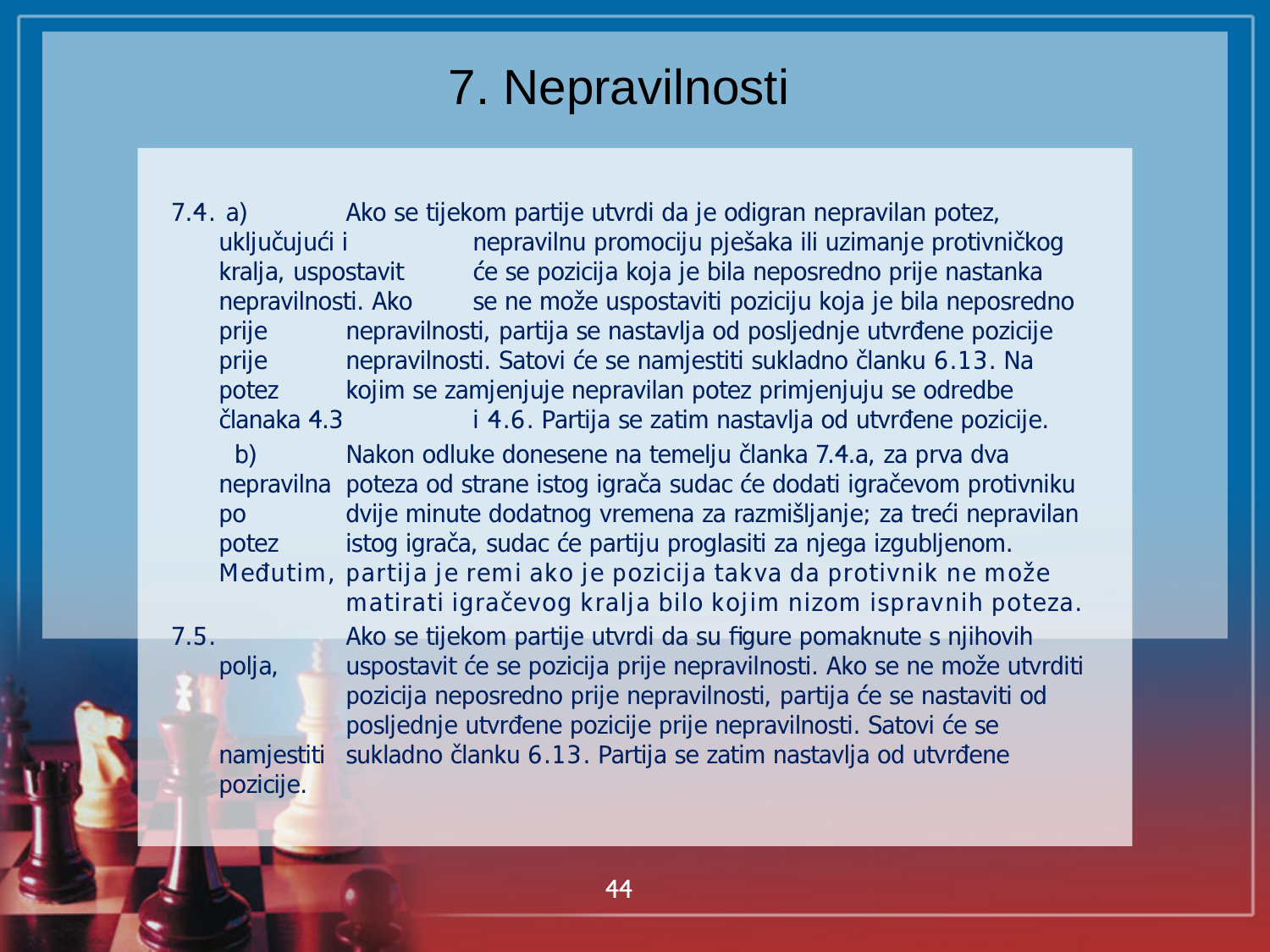

# 7. Nepravilnosti
7.4.	 a)	Ako se tijekom partije utvrdi da je odigran nepravilan potez, uključujući i 	nepravilnu promociju pješaka ili uzimanje protivničkog kralja, uspostavit 	će se pozicija koja je bila neposredno prije nastanka nepravilnosti. Ako 	se ne može uspostaviti poziciju koja je bila neposredno prije 	nepravilnosti, partija se nastavlja od posljednje utvrđene pozicije prije 	nepravilnosti. Satovi će se namjestiti sukladno članku 6.13. Na potez 	kojim se zamjenjuje nepravilan potez primjenjuju se odredbe članaka 4.3 	i 4.6. Partija se zatim nastavlja od utvrđene pozicije.
	  b)	Nakon odluke donesene na temelju članka 7.4.a, za prva dva nepravilna 	poteza od strane istog igrača sudac će dodati igračevom protivniku po 	dvije minute dodatnog vremena za razmišljanje; za treći nepravilan potez 	istog igrača, sudac će partiju proglasiti za njega izgubljenom. Međutim, 	partija je remi ako je pozicija takva da protivnik ne može 	matirati igračevog kralja bilo kojim nizom ispravnih poteza.
7.5.		Ako se tijekom partije utvrdi da su figure pomaknute s njihovih polja, 	uspostavit će se pozicija prije nepravilnosti. Ako se ne može utvrditi 	pozicija neposredno prije nepravilnosti, partija će se nastaviti od 	posljednje utvrđene pozicije prije nepravilnosti. Satovi će se namjestiti 	sukladno članku 6.13. Partija se zatim nastavlja od utvrđene pozicije.
44